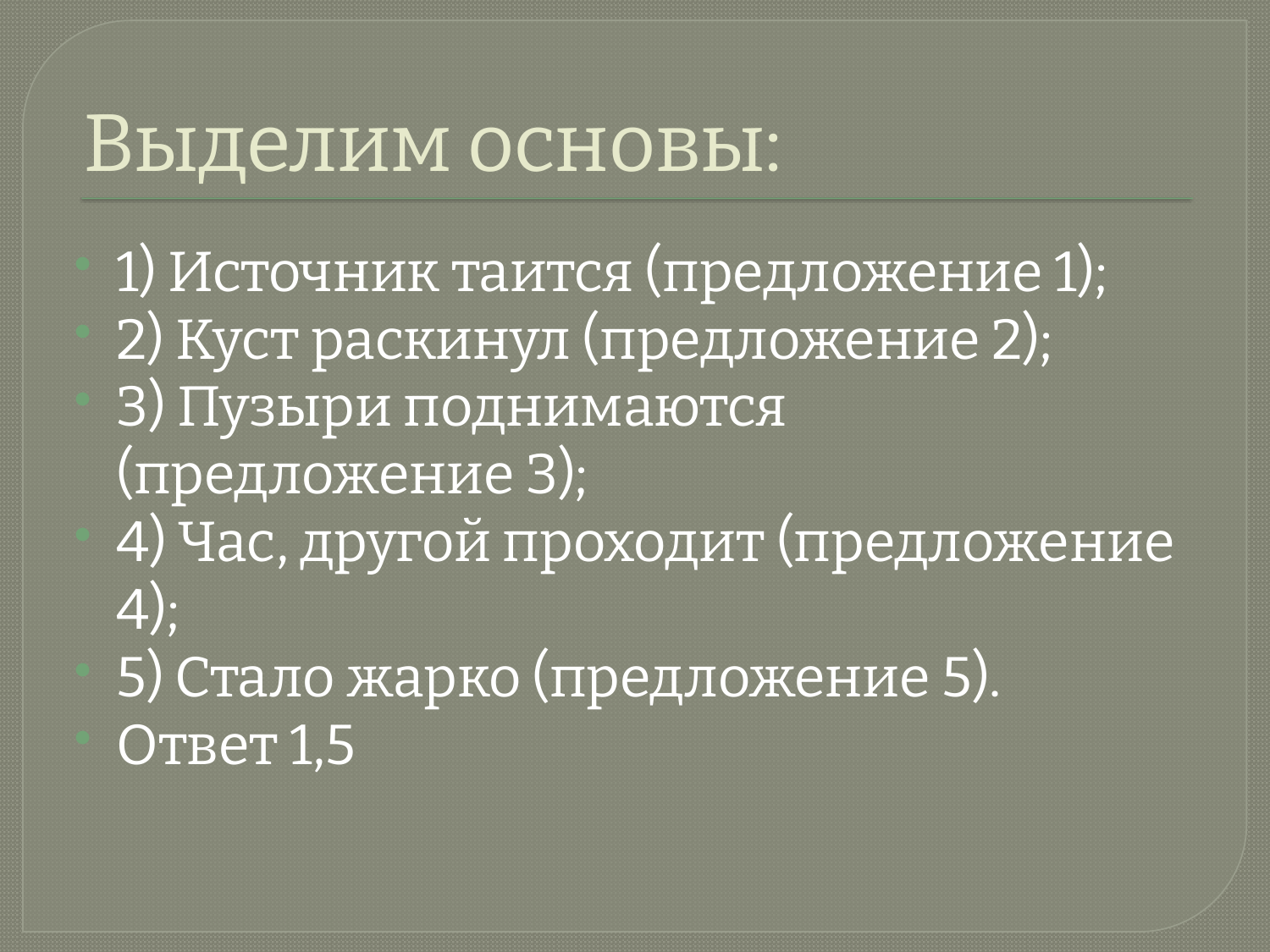

# Выделим основы:
1) Источник таится (предложение 1);
2) Куст раскинул (предложение 2);
3) Пузыри поднимаются (предложение 3);
4) Час, другой проходит (предложение 4);
5) Стало жарко (предложение 5).
Ответ 1,5